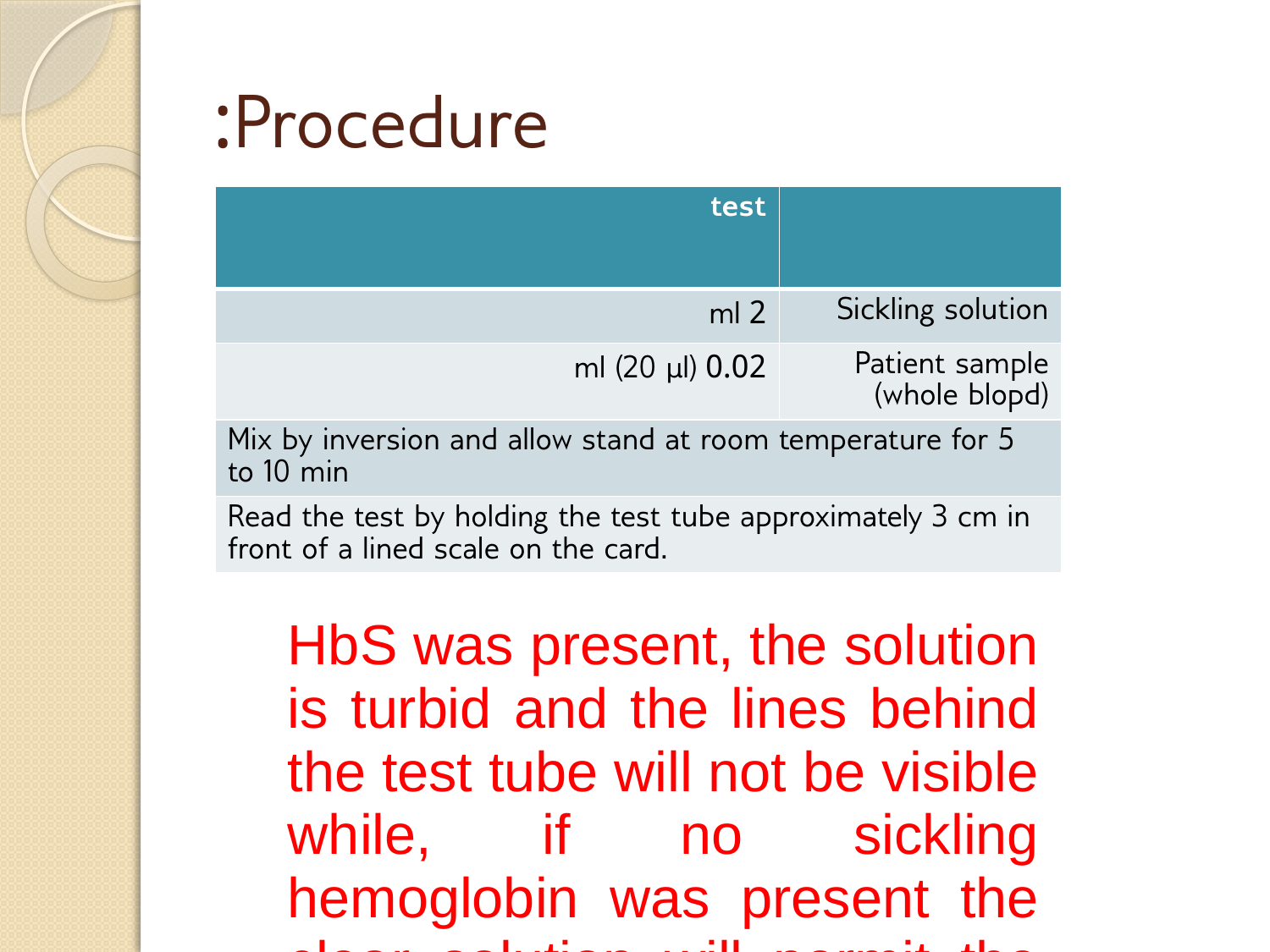

# Procedure:
| test |  |
| --- | --- |
| 2 ml | Sickling solution |
| 0.02 ml (20 µl) | Patient sample (whole blopd) |
| Mix by inversion and allow stand at room temperature for 5 to 10 min |  |
| Read the test by holding the test tube approximately 3 cm in front of a lined scale on the card. |  |
Pipette into clean dry test tube

| HbS was present, the solution is turbid and the lines behind the test tube will not be visible while, if no sickling hemoglobin was present the clear solution will permit the lines to be seen through the test tubes |
| --- |